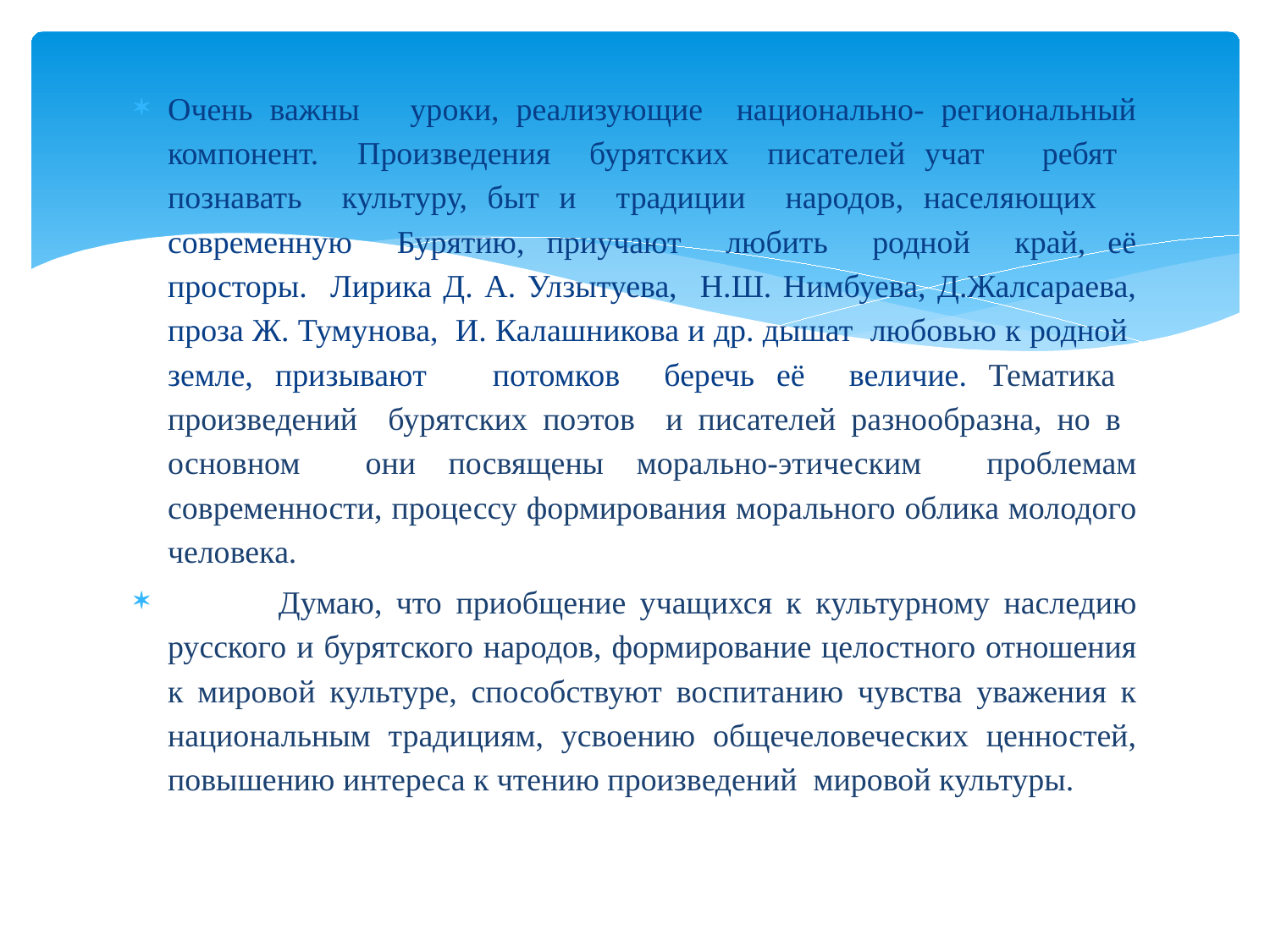

Очень важны   уроки, реализующие  национально- региональный компонент.  Произведения  бурятских  писателей учат   ребят  познавать  культуру, быт и  традиции  народов, населяющих   современную  Бурятию, приучают  любить  родной  край, её просторы.  Лирика Д. А. Улзытуева,  Н.Ш. Нимбуева, Д.Жалсараева, проза Ж. Тумунова,  И. Калашникова и др. дышат  любовью к родной  земле, призывают   потомков  беречь её  величие. Тематика  произведений  бурятских поэтов  и писателей разнообразна, но в  основном  они посвящены морально-этическим  проблемам современности, процессу формирования морального облика молодого человека.
	 Думаю, что приобщение учащихся к культурному наследию русского и бурятского народов, формирование целостного отношения к мировой культуре, способствуют воспитанию чувства уважения к национальным традициям, усвоению общечеловеческих ценностей, повышению интереса к чтению произведений  мировой культуры.